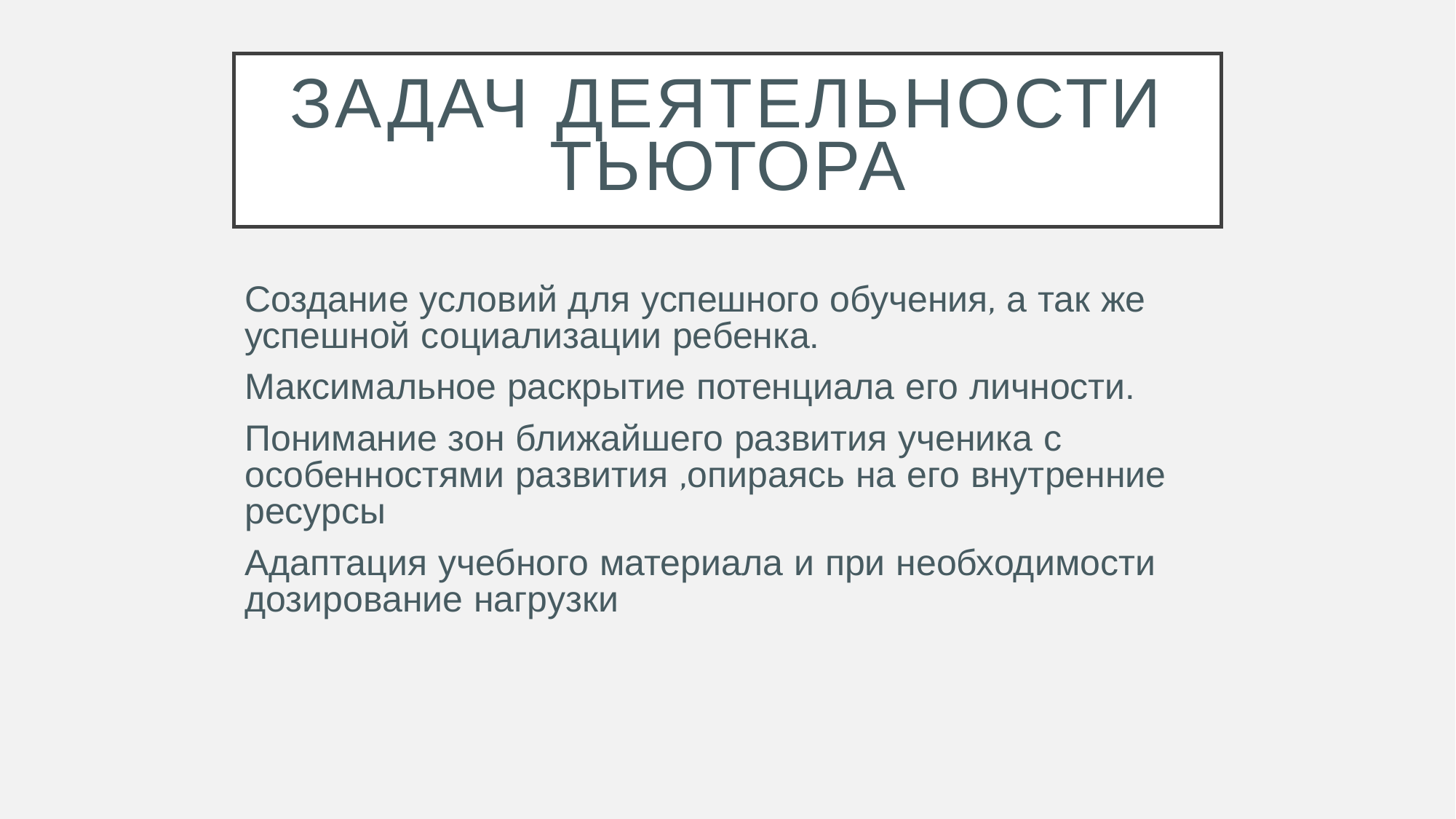

# Задач деятельности тьютора
Создание условий для успешного обучения, а так же успешной социализации ребенка.
Максимальное раскрытие потенциала его личности.
Понимание зон ближайшего развития ученика с особенностями развития ,опираясь на его внутренние ресурсы
Адаптация учебного материала и при необходимости  дозирование нагрузки